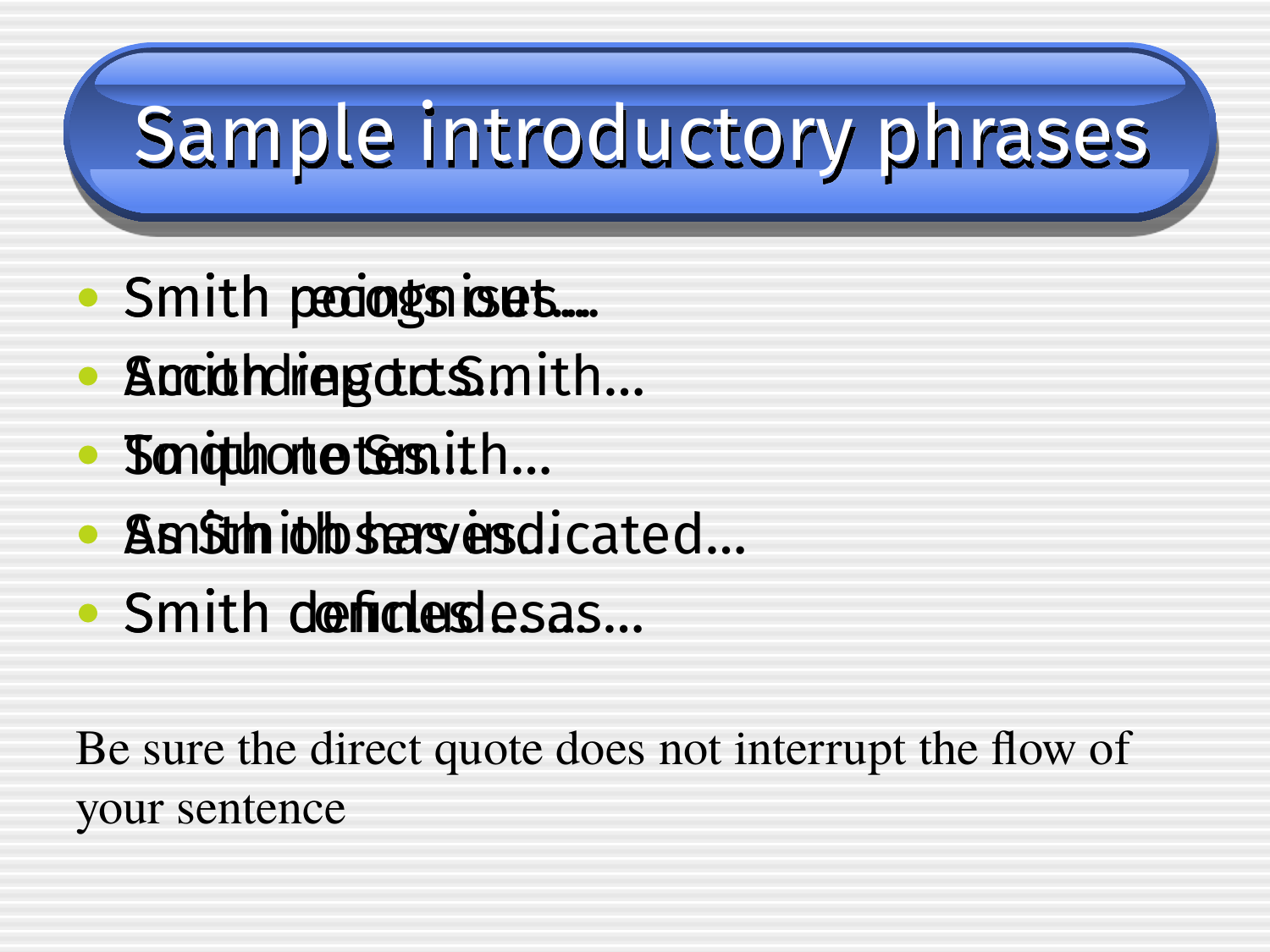

# Sample introductory phrases
Smith points out…
Smith reports…
Smith notes…
Smith observes…
Smith concludes…
Smith recognises…
According to Smith…
To quote Smith…
As Smith has indicated…
Smith defines … as…
Be sure the direct quote does not interrupt the flow of your sentence